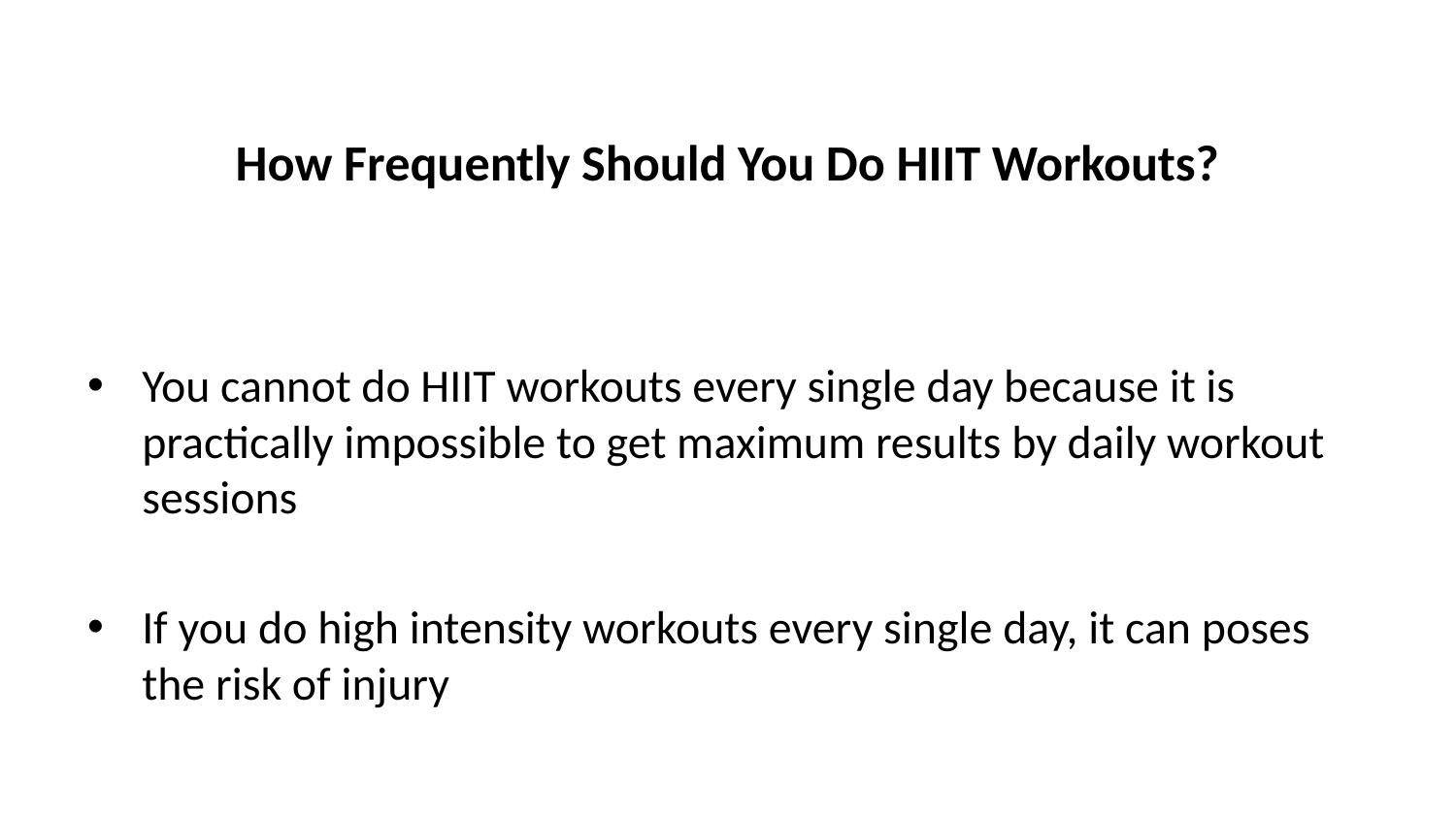

# How Frequently Should You Do HIIT Workouts?
You cannot do HIIT workouts every single day because it is practically impossible to get maximum results by daily workout sessions

If you do high intensity workouts every single day, it can poses the risk of injury